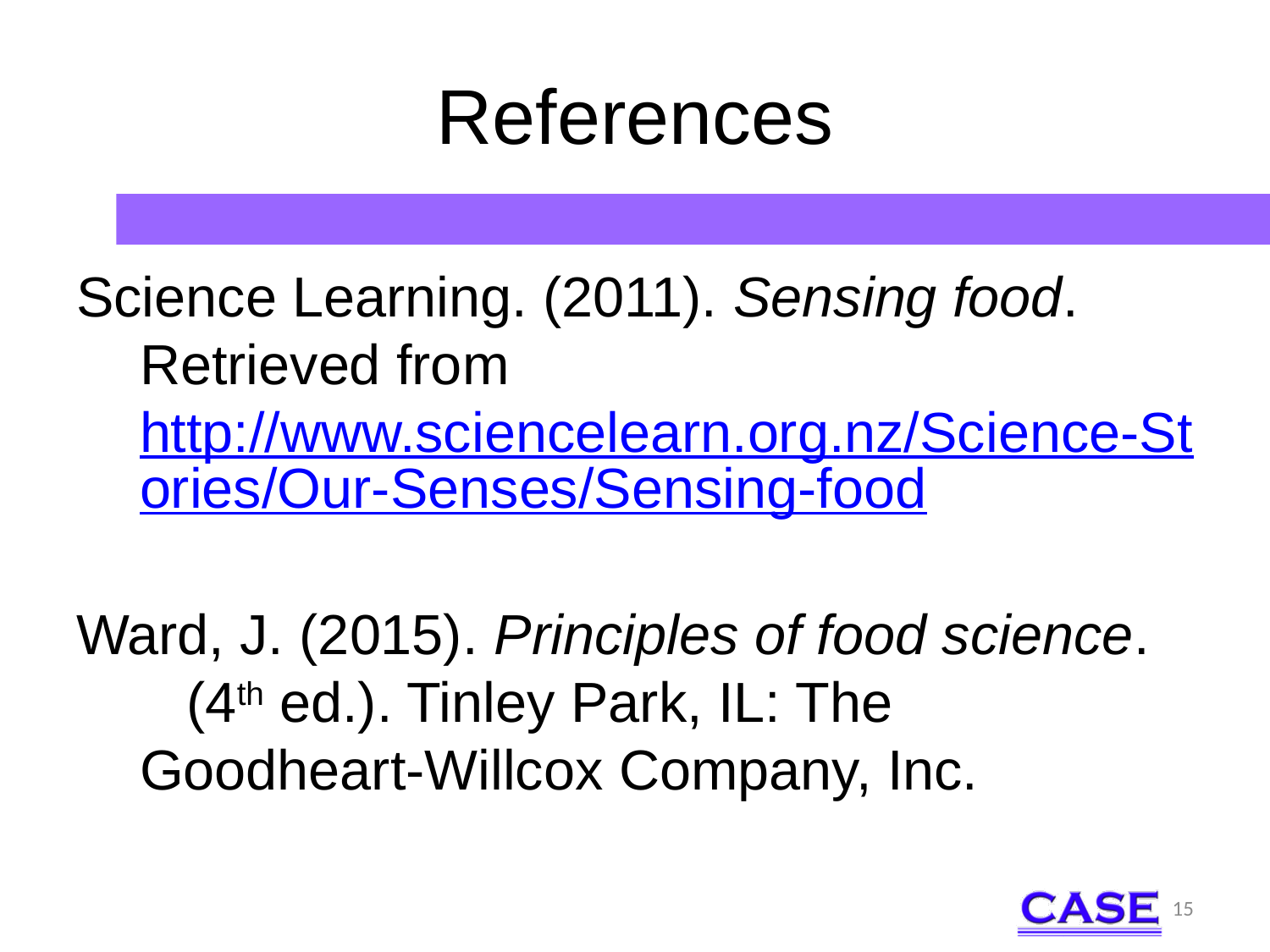

# References
Science Learning. (2011). Sensing food.     Retrieved from http://www.sciencelearn.org.nz/Science-Stories/Our-Senses/Sensing-food
Ward, J. (2015). Principles of food science.      (4th ed.). Tinley Park, IL: The Goodheart-Willcox Company, Inc.
15